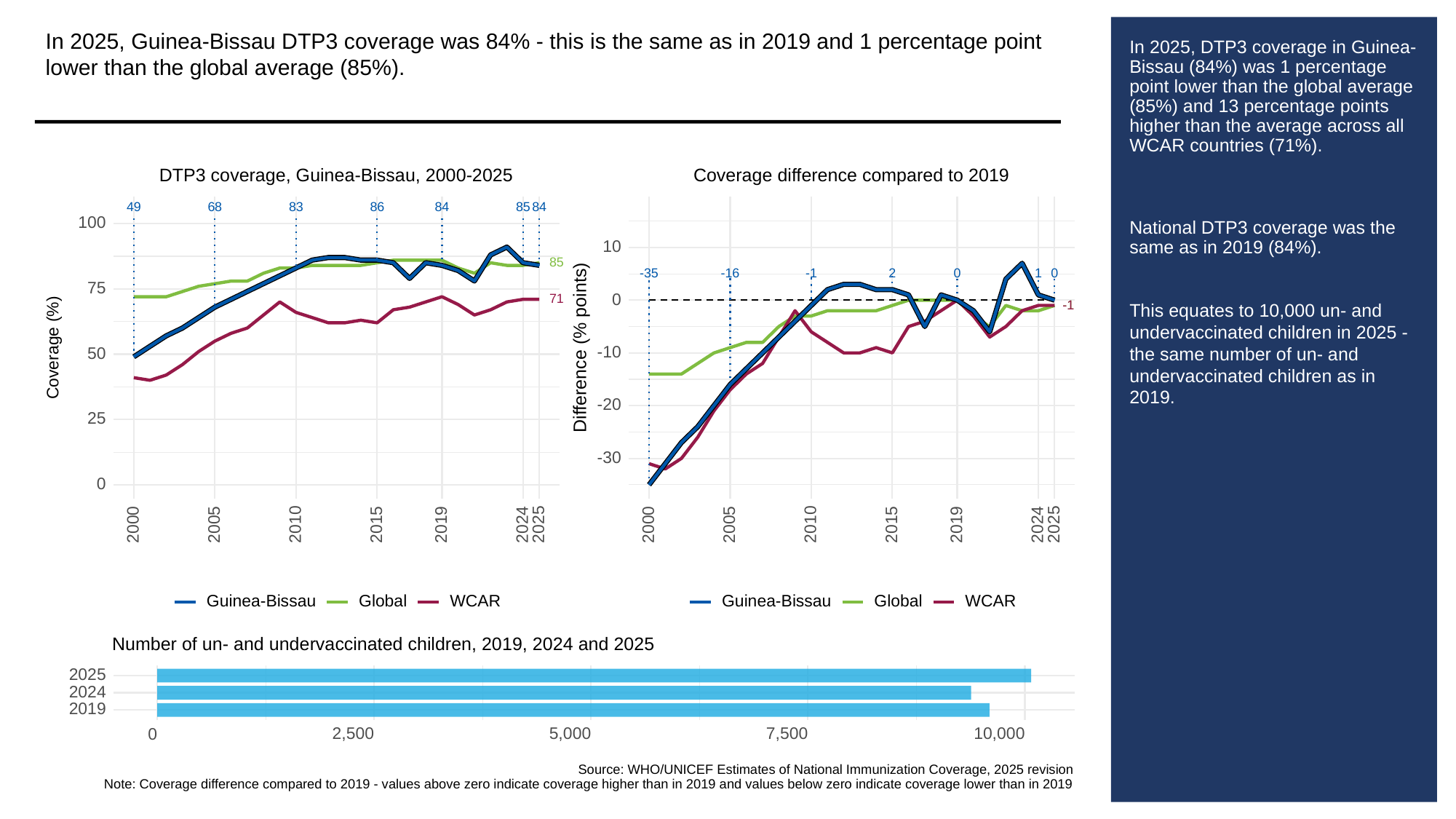

In 2025, Guinea-Bissau DTP3 coverage was 84% - this is the same as in 2019 and 1 percentage point lower than the global average (85%).
# In 2025, DTP3 coverage in Guinea-Bissau (84%) was 1 percentage point lower than the global average (85%) and 13 percentage points higher than the average across all WCAR countries (71%).

National DTP3 coverage was the same as in 2019 (84%).

This equates to 10,000 un- and undervaccinated children in 2025 - the same number of un- and undervaccinated children as in 2019.

DTP3 coverage, Guinea-Bissau, 2000-2025
Coverage difference compared to 2019

83
49
68
86
84
85
84
100

10

85

-35
-16
0
0
-1
2
1

75

0
71

-1
-1

Difference (% points)
Coverage (%)
-10
50

-20

25

-30

0

2000
2005
2010
2015
2019
2024
2025
2000
2005
2010
2015
2019
2024
2025
Guinea-Bissau
Global
WCAR
Guinea-Bissau
Global
WCAR

Number of un- and undervaccinated children, 2019, 2024 and 2025

2025

2024

2019

2,500
5,000
7,500
10,000
0
Source: WHO/UNICEF Estimates of National Immunization Coverage, 2025 revision
Note: Coverage difference compared to 2019 - values above zero indicate coverage higher than in 2019 and values below zero indicate coverage lower than in 2019